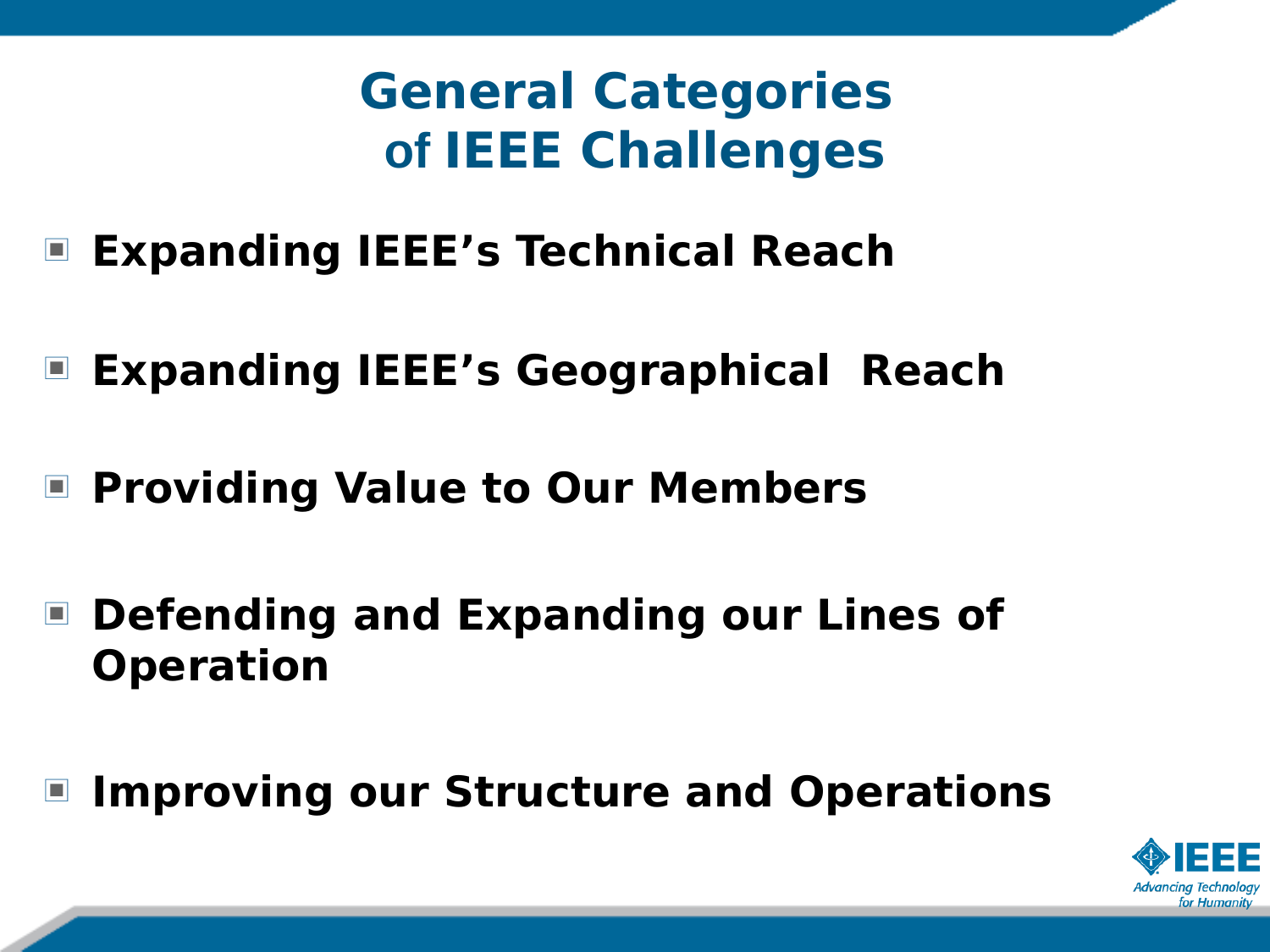

# General Categories of IEEE Challenges

Expanding IEEE’s Technical Reach

Expanding IEEE’s Geographical  Reach

Providing Value to Our Members

Defending and Expanding our Lines of Operation

Improving our Structure and Operations